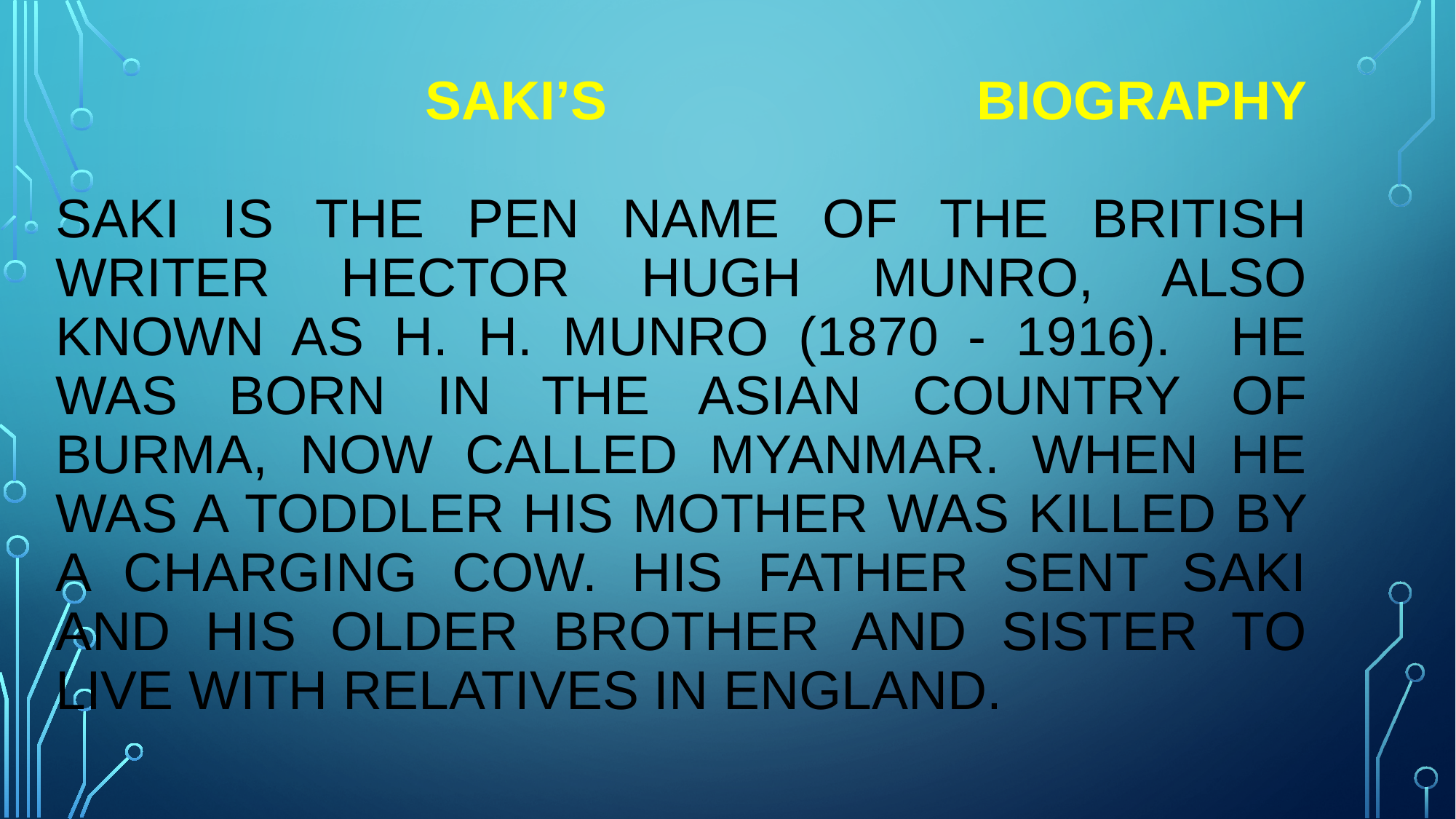

# Saki’s Biography Saki is the pen name of the British writer Hector Hugh Munro, also known as H. H. Munro (1870 - 1916).  He was born in the Asian country of Burma, now called Myanmar. When he was a toddler his mother was killed by a charging cow. His father sent Saki and his older brother and sister to live with relatives in England.